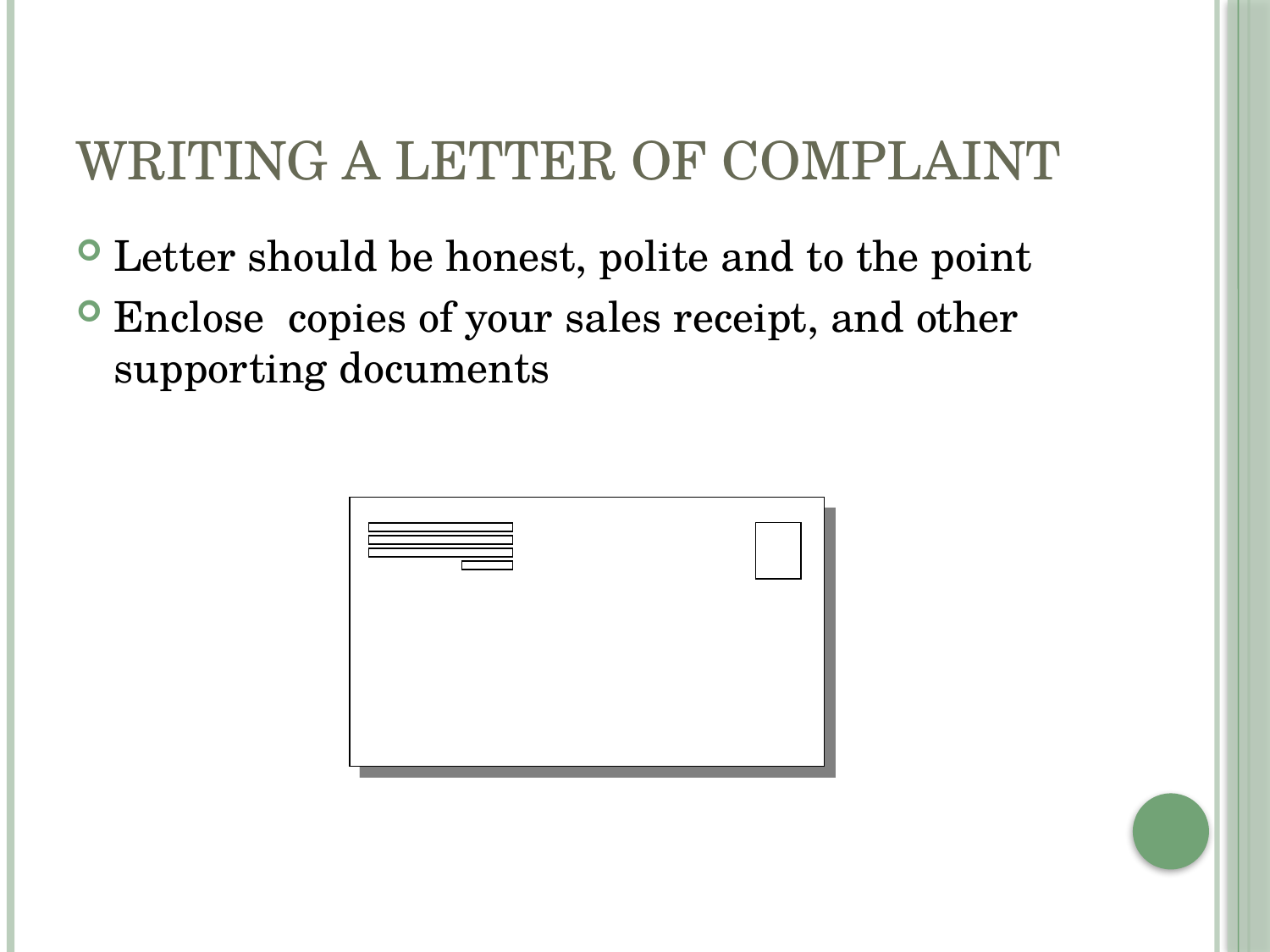

# Writing a letter of complaint
Letter should be honest, polite and to the point
Enclose  copies of your sales receipt, and other supporting documents